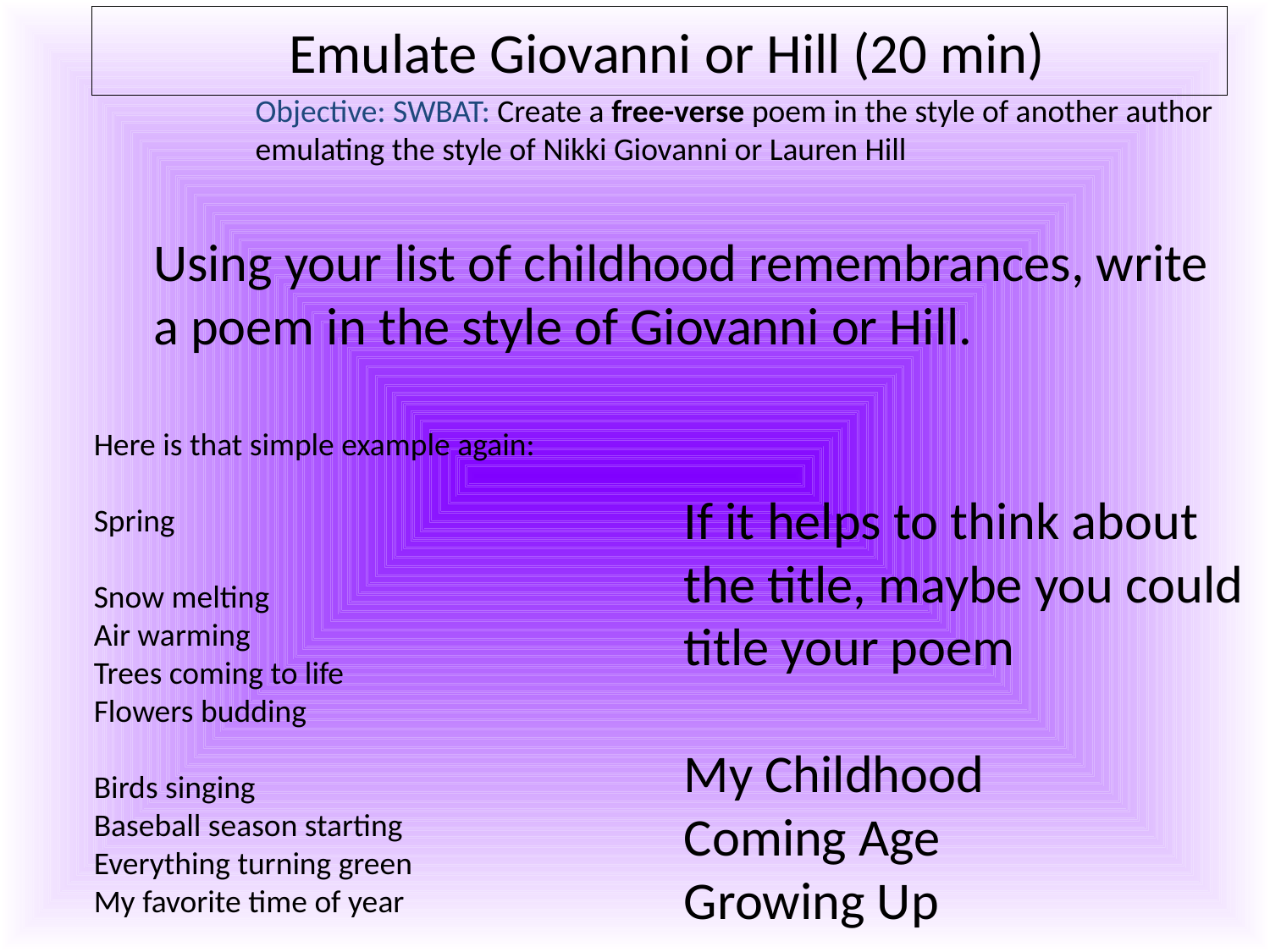

# Emulate Giovanni or Hill (20 min)
	Objective: SWBAT: Create a free-verse poem in the style of another author emulating the style of Nikki Giovanni or Lauren Hill
Using your list of childhood remembrances, write
a poem in the style of Giovanni or Hill.
Here is that simple example again:

Spring
Snow melting
Air warming
Trees coming to life
Flowers budding
Birds singing
Baseball season starting
Everything turning green
My favorite time of year
If it helps to think about
the title, maybe you could
title your poem

My Childhood
Coming Age
Growing Up